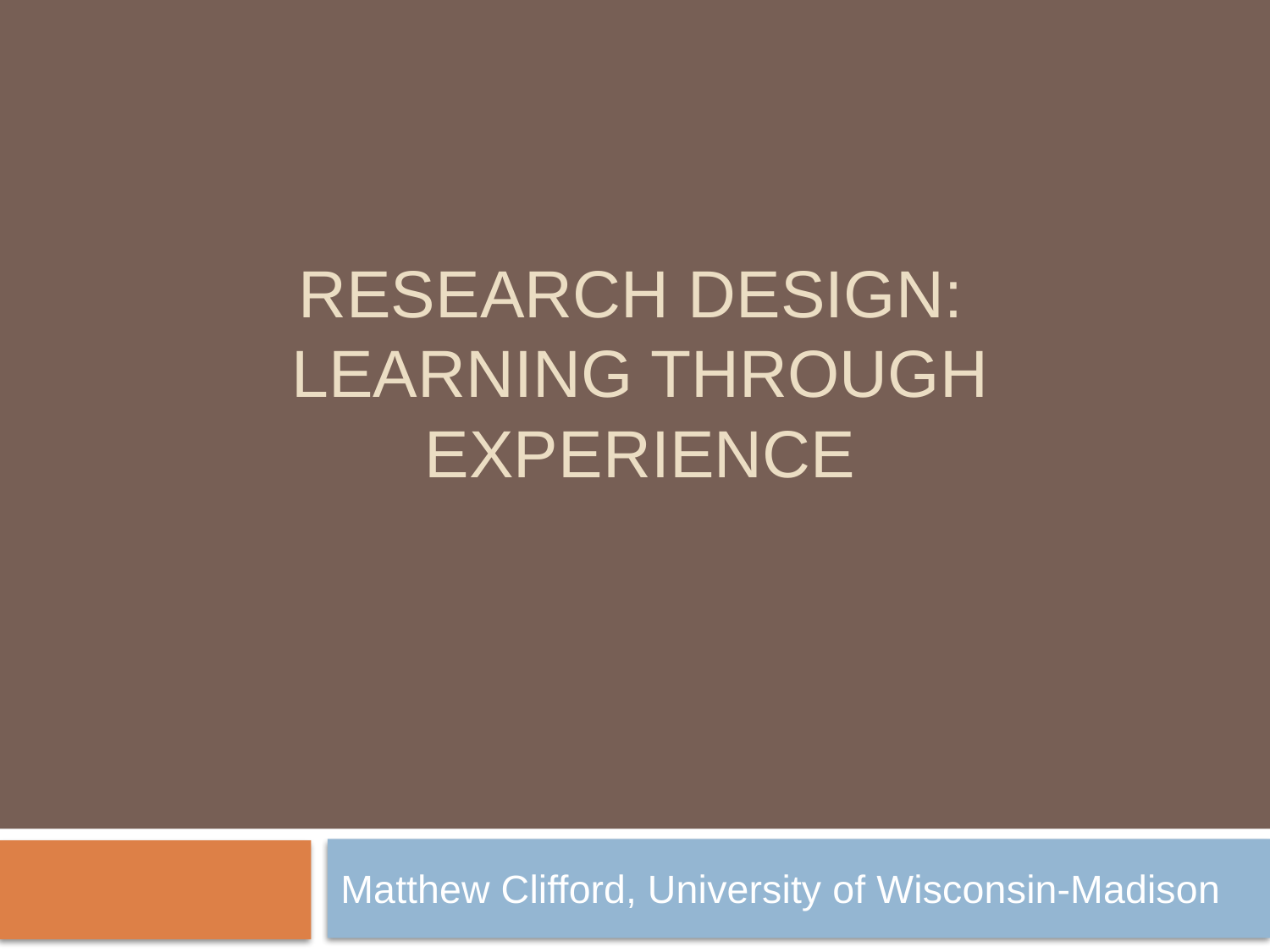

# Research Design: Learning Through Experience
Matthew Clifford, University of Wisconsin-Madison